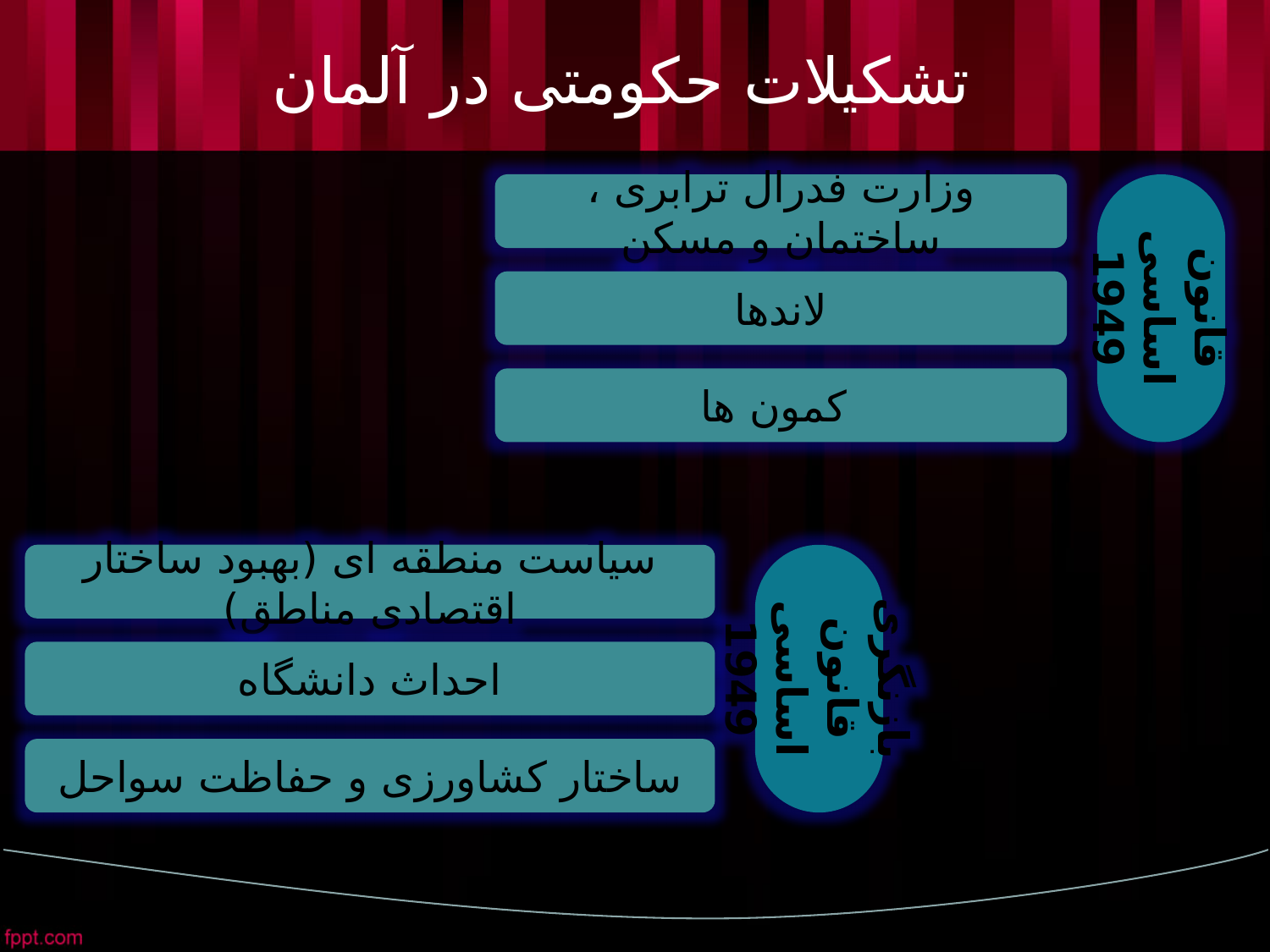

# تشکیلات حکومتی در آلمان
وزارت فدرال ترابری ، ساختمان و مسکن
قانون اساسی 1949
لاندها
کمون ها
سیاست منطقه ای (بهبود ساختار اقتصادی مناطق)
بازنگری قانون اساسی 1949
احداث دانشگاه
ساختار کشاورزی و حفاظت سواحل